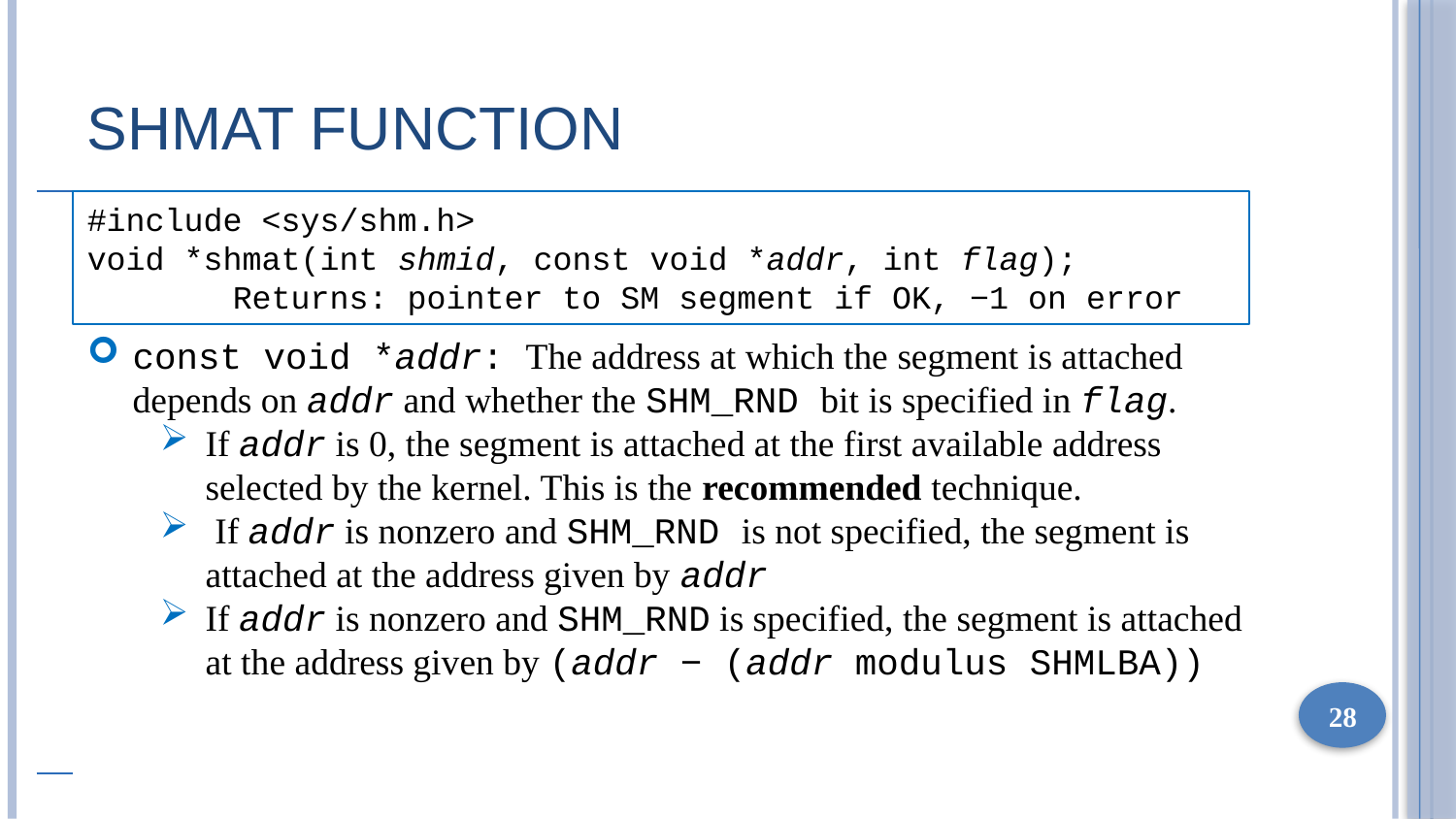

# SHMAT Function
#include <sys/shm.h>
void *shmat(int shmid, const void *addr, int flag);
	Returns: pointer to SM segment if OK, −1 on error
const void *addr: The address at which the segment is attached depends on addr and whether the SHM_RND bit is specified in flag.
If addr is 0, the segment is attached at the first available address selected by the kernel. This is the recommended technique.
 If addr is nonzero and SHM_RND is not specified, the segment is attached at the address given by addr
If addr is nonzero and SHM_RND is specified, the segment is attached at the address given by (addr − (addr modulus SHMLBA))

28